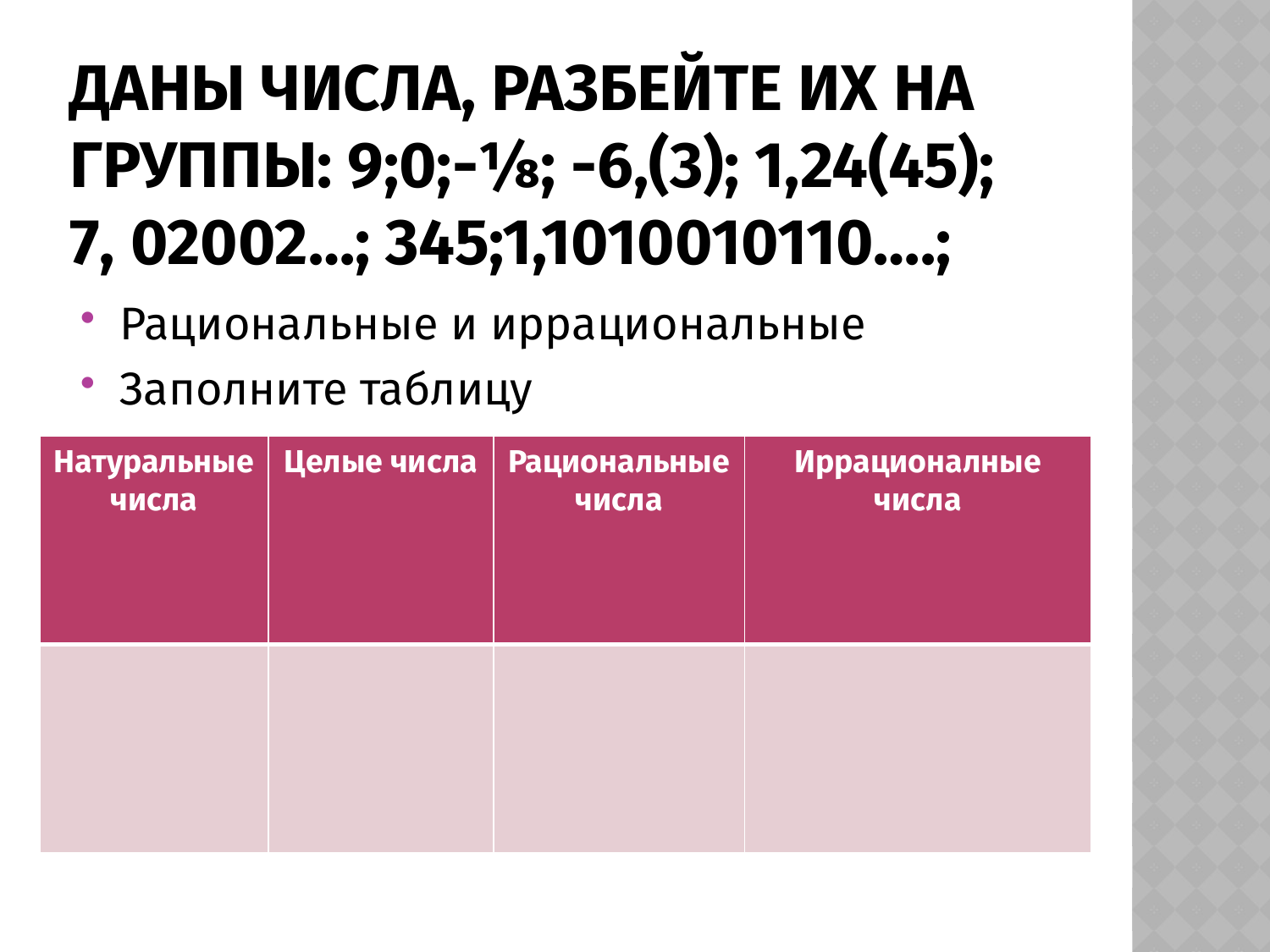

# Даны числа, разбейте их на группы: 9;0;-⅛; -6,(3); 1,24(45); 7, 02002…; 345;1,1010010110….;
Рациональные и иррациональные
Заполните таблицу

| Натуральные числа | Целые числа | Рациональные числа | Иррационалные числа |
| --- | --- | --- | --- |
|  |  |  |  |